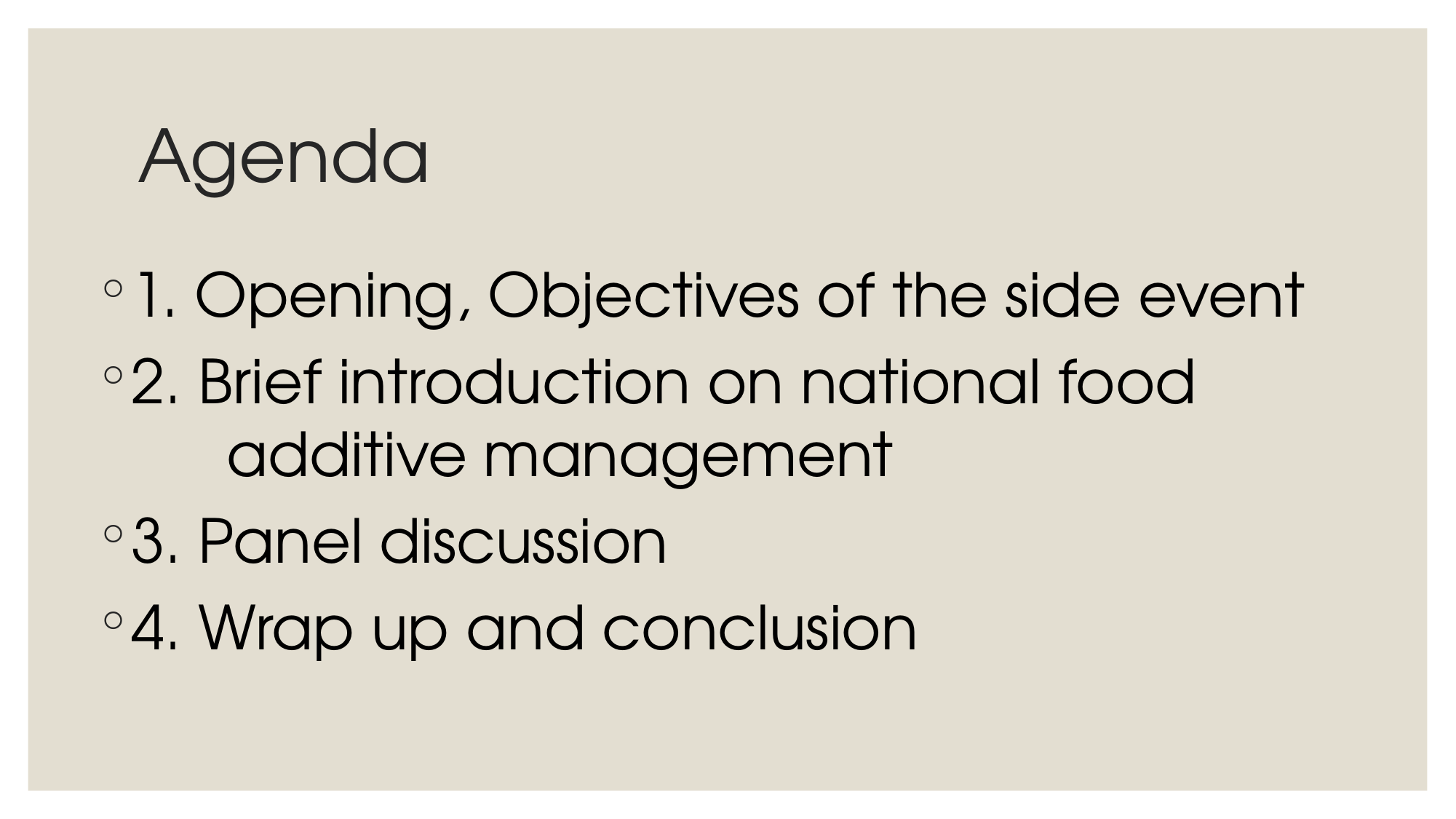

# Agenda
1. Opening, Objectives of the side event
2. Brief introduction on national food 	additive management
3. Panel discussion
4. Wrap up and conclusion